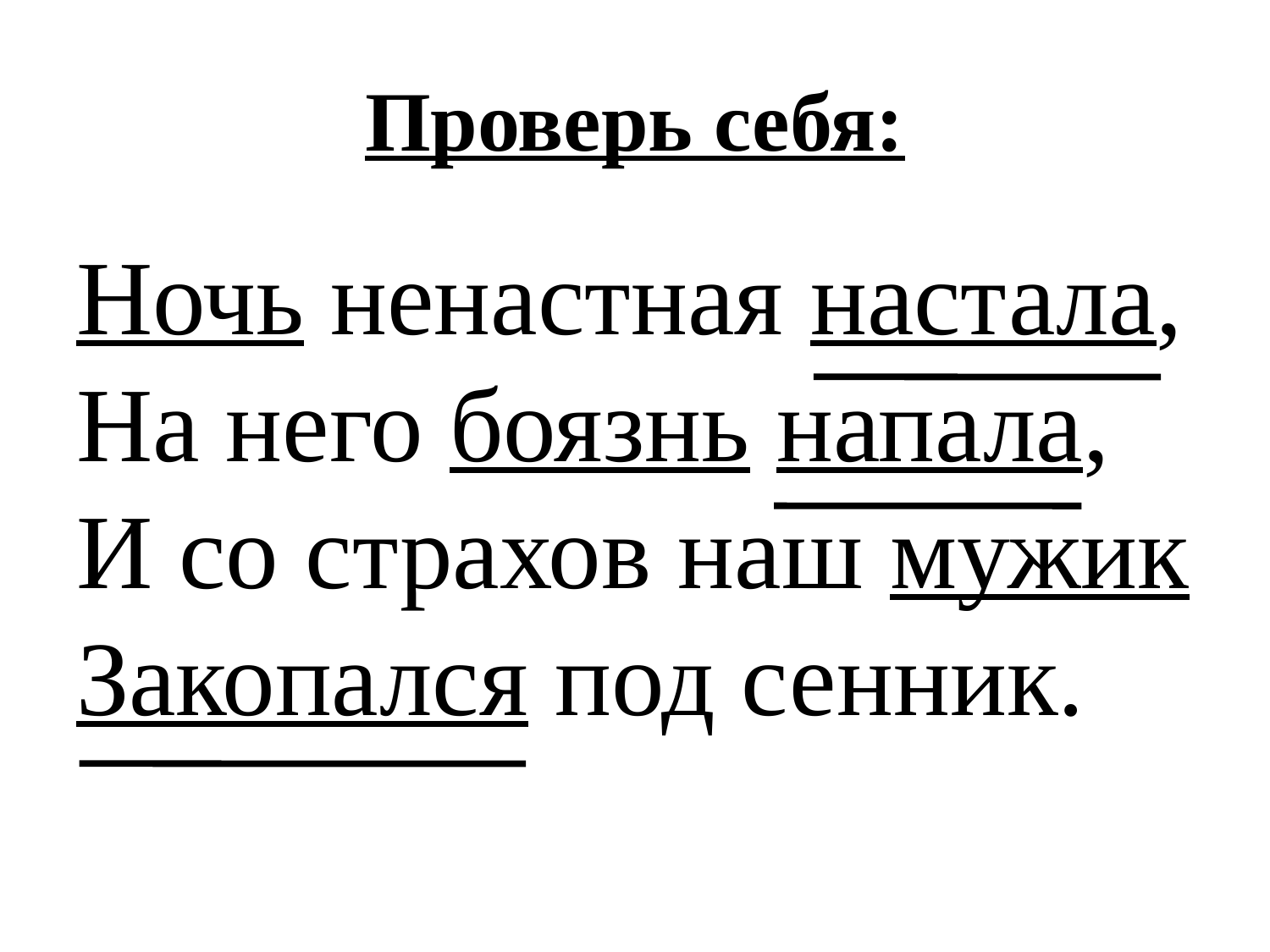

# Проверь себя:
Ночь ненастная настала,
На него боязнь напала,
И со страхов наш мужик
Закопался под сенник.